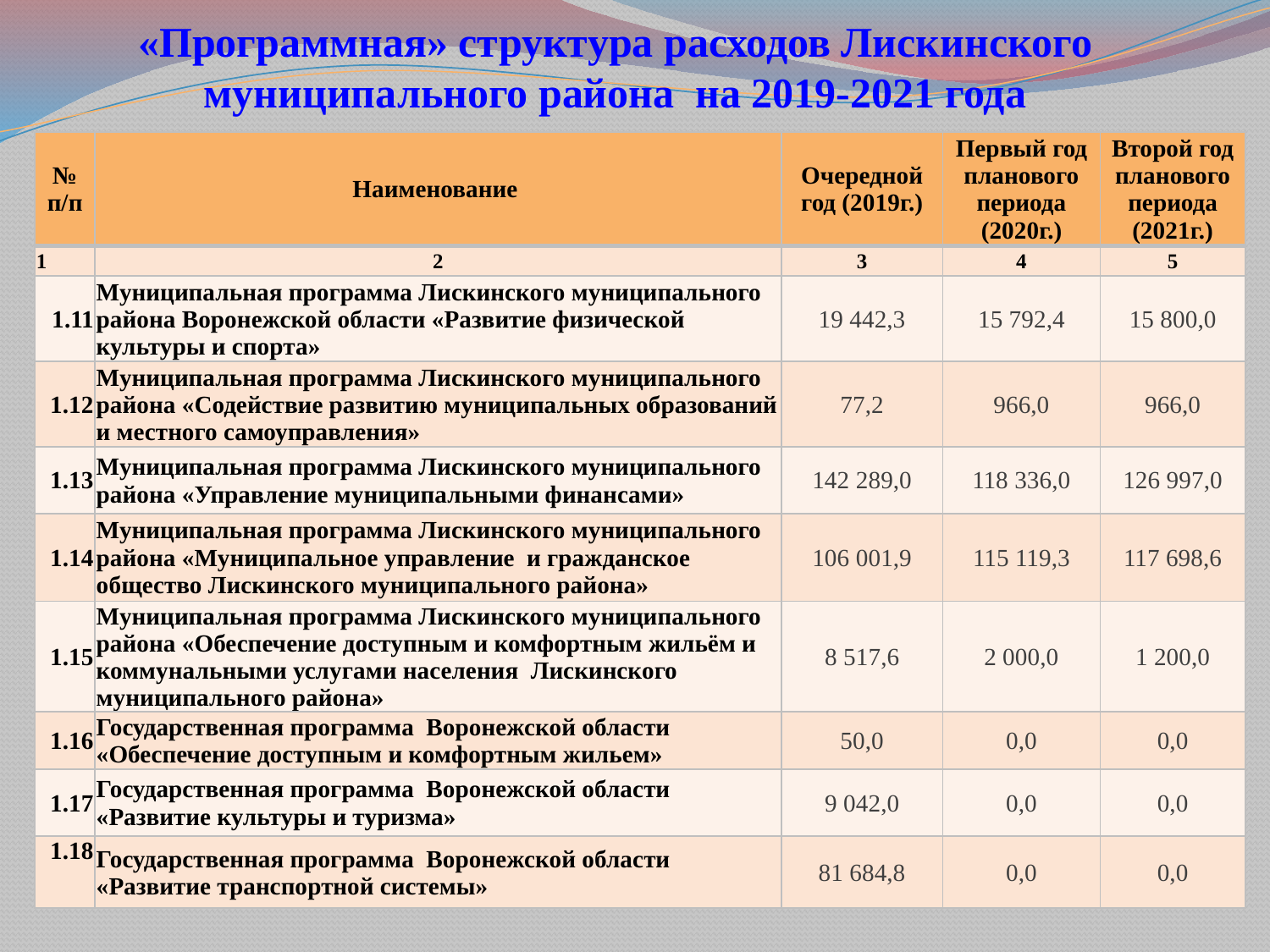

# «Программная» структура расходов Лискинского муниципального района  на 2019-2021 года
| № п/п | Наименование | Очередной год (2019г.) | Первый год планового периода (2020г.) | Второй год планового периода (2021г.) |
| --- | --- | --- | --- | --- |
| 1 | 2 | 3 | 4 | 5 |
| 1.11 | Муниципальная программа Лискинского муниципального района Воронежской области «Развитие физической культуры и спорта» | 19 442,3 | 15 792,4 | 15 800,0 |
| 1.12 | Муниципальная программа Лискинского муниципального района «Содействие развитию муниципальных образований и местного самоуправления» | 77,2 | 966,0 | 966,0 |
| 1.13 | Муниципальная программа Лискинского муниципального района «Управление муниципальными финансами» | 142 289,0 | 118 336,0 | 126 997,0 |
| 1.14 | Муниципальная программа Лискинского муниципального района «Муниципальное управление и гражданское общество Лискинского муниципального района» | 106 001,9 | 115 119,3 | 117 698,6 |
| 1.15 | Муниципальная программа Лискинского муниципального района «Обеспечение доступным и комфортным жильём и коммунальными услугами населения Лискинского муниципального района» | 8 517,6 | 2 000,0 | 1 200,0 |
| 1.16 | Государственная программа Воронежской области «Обеспечение доступным и комфортным жильем» | 50,0 | 0,0 | 0,0 |
| 1.17 | Государственная программа Воронежской области «Развитие культуры и туризма» | 9 042,0 | 0,0 | 0,0 |
| 1.18 | Государственная программа Воронежской области «Развитие транспортной системы» | 81 684,8 | 0,0 | 0,0 |